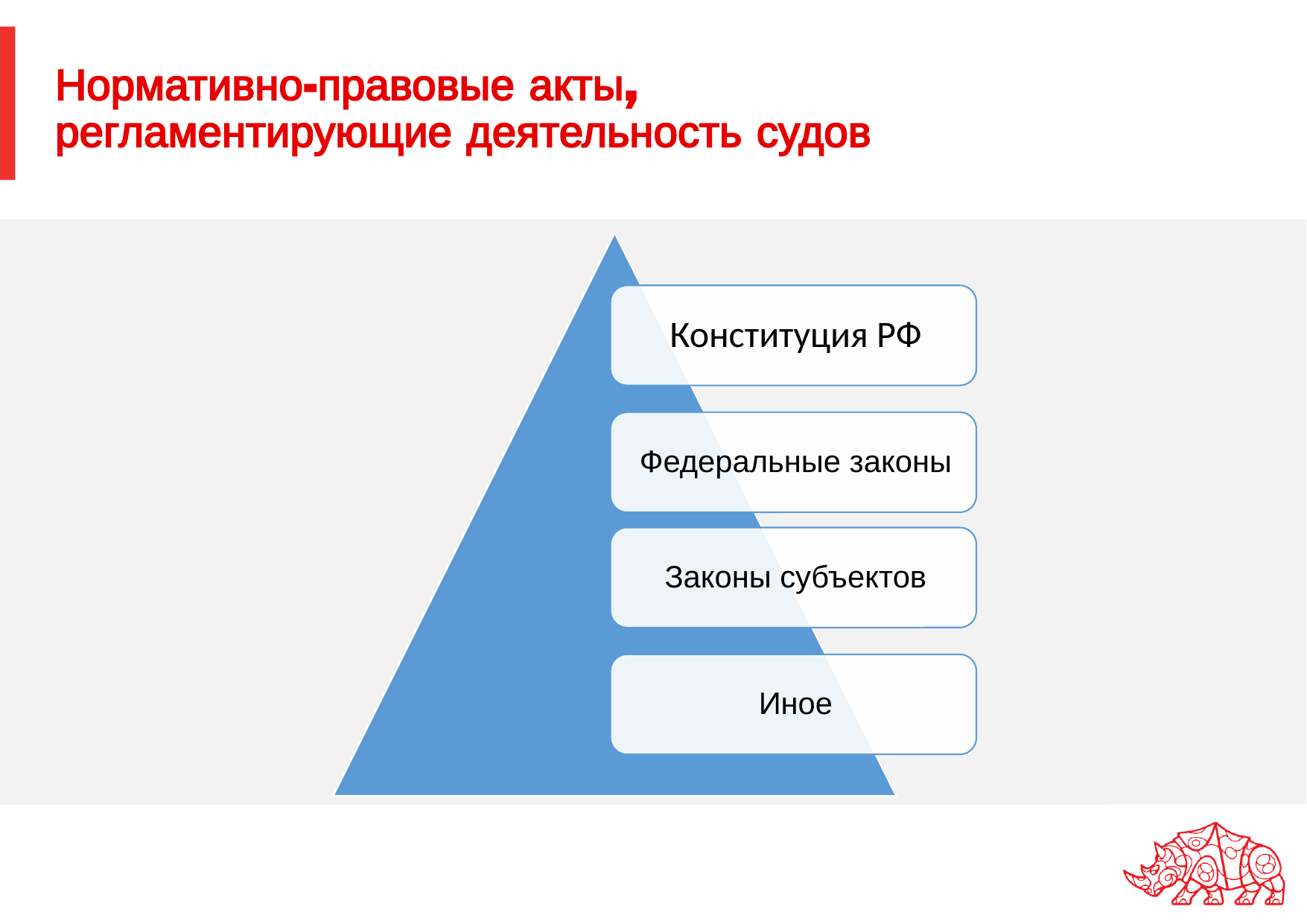

# Нормативно-правовые акты, регламентирующие деятельность судов
Федеральные законы
Законы субъектов
Иное
Конституция РФ